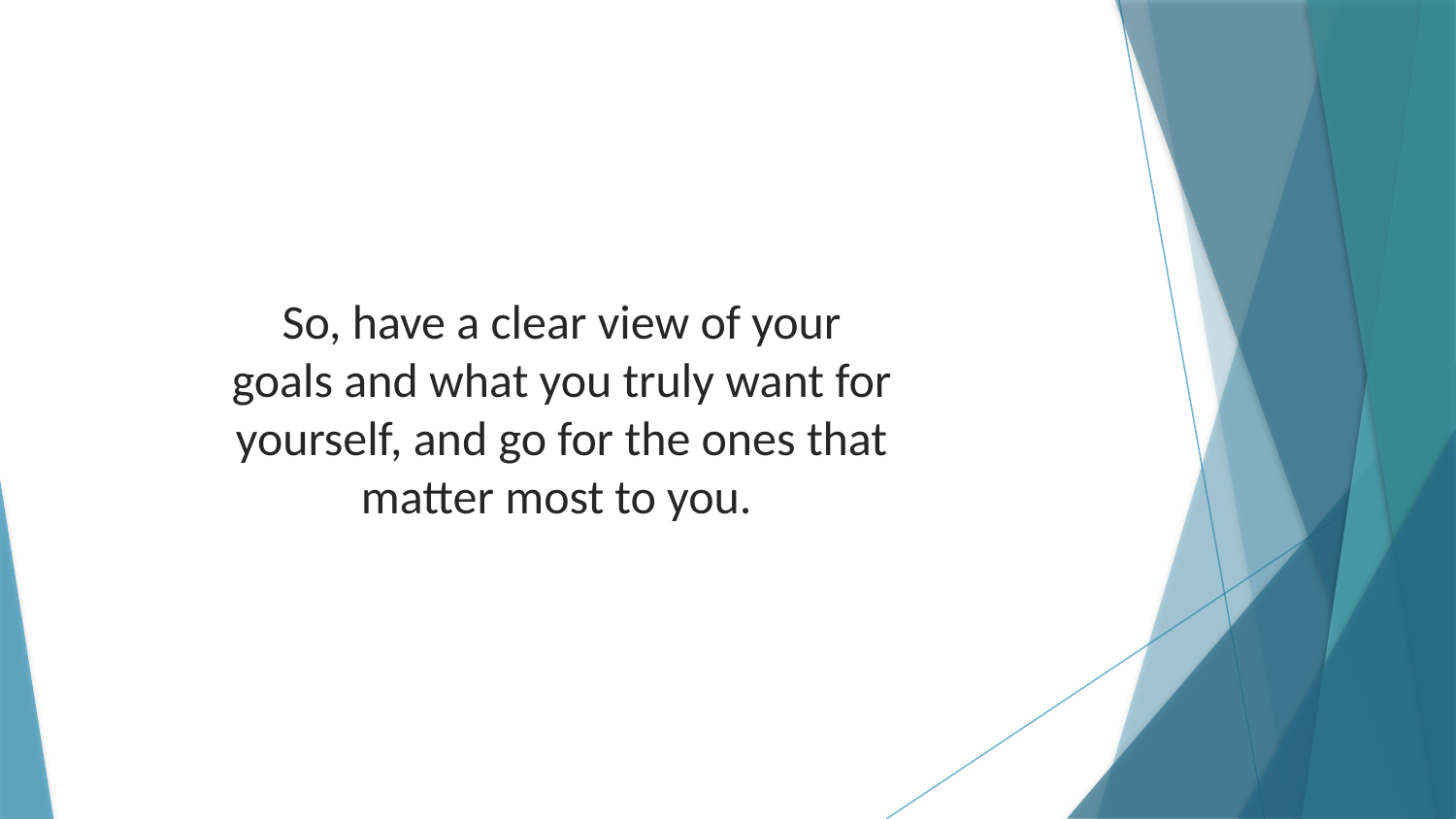

So, have a clear view of your goals and what you truly want for yourself, and go for the ones that matter most to you.